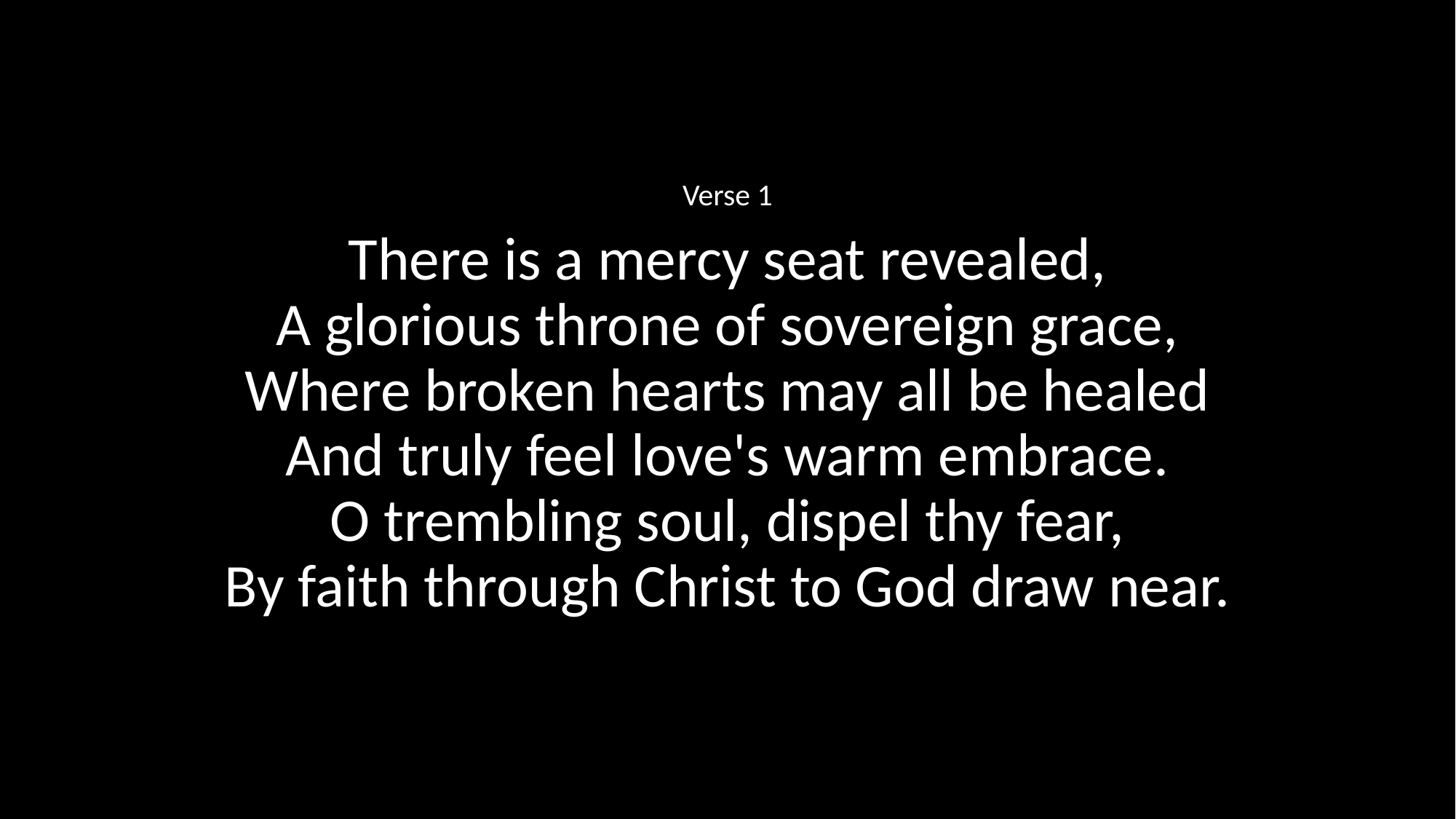

Verse 1
There is a mercy seat revealed,
A glorious throne of sovereign grace,
Where broken hearts may all be healed
And truly feel love's warm embrace.
O trembling soul, dispel thy fear,
By faith through Christ to God draw near.